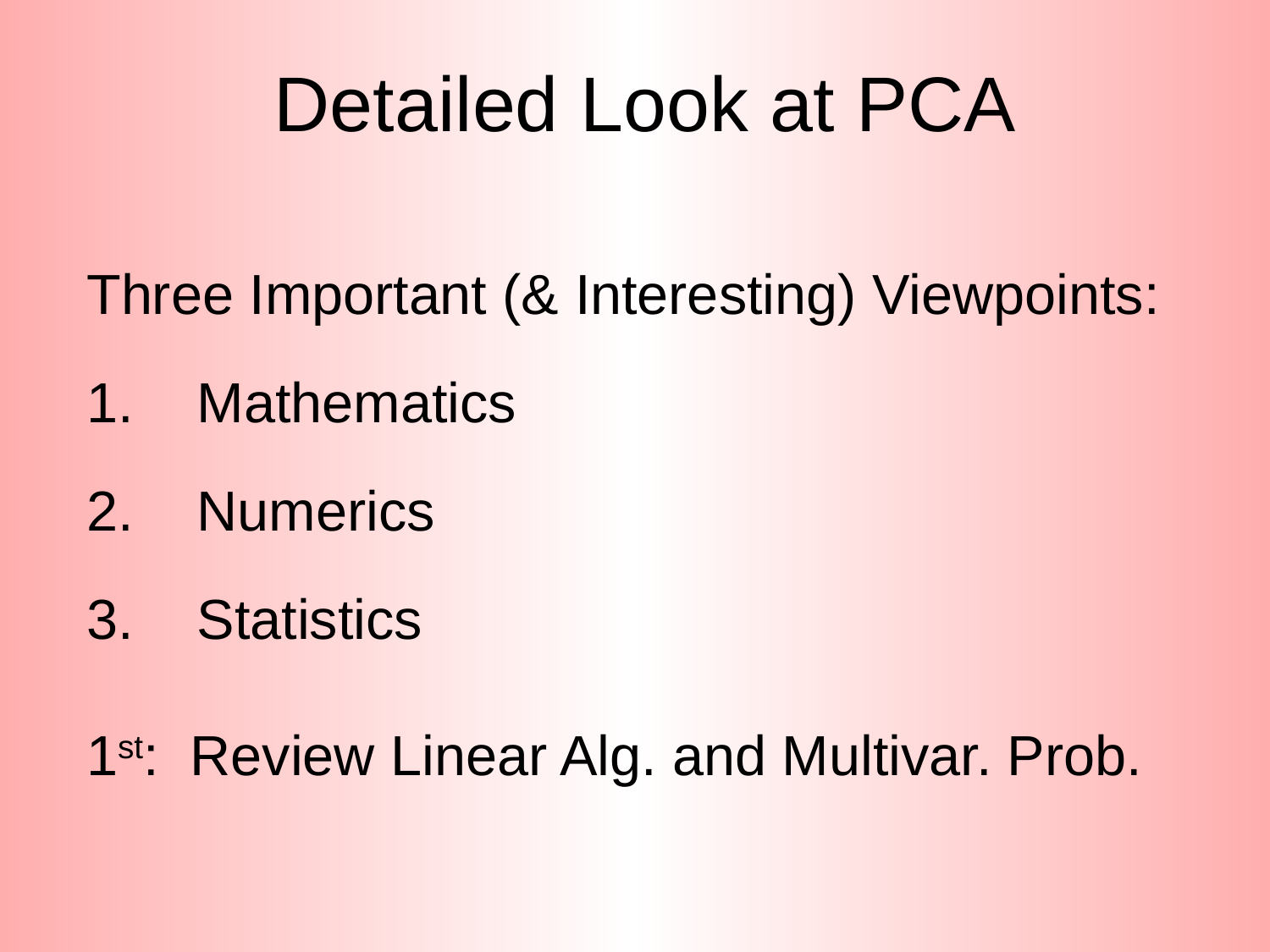

# Detailed Look at PCA
Three Important (& Interesting) Viewpoints:
   Mathematics
   Numerics
   Statistics
1st:  Review Linear Alg. and Multivar. Prob.